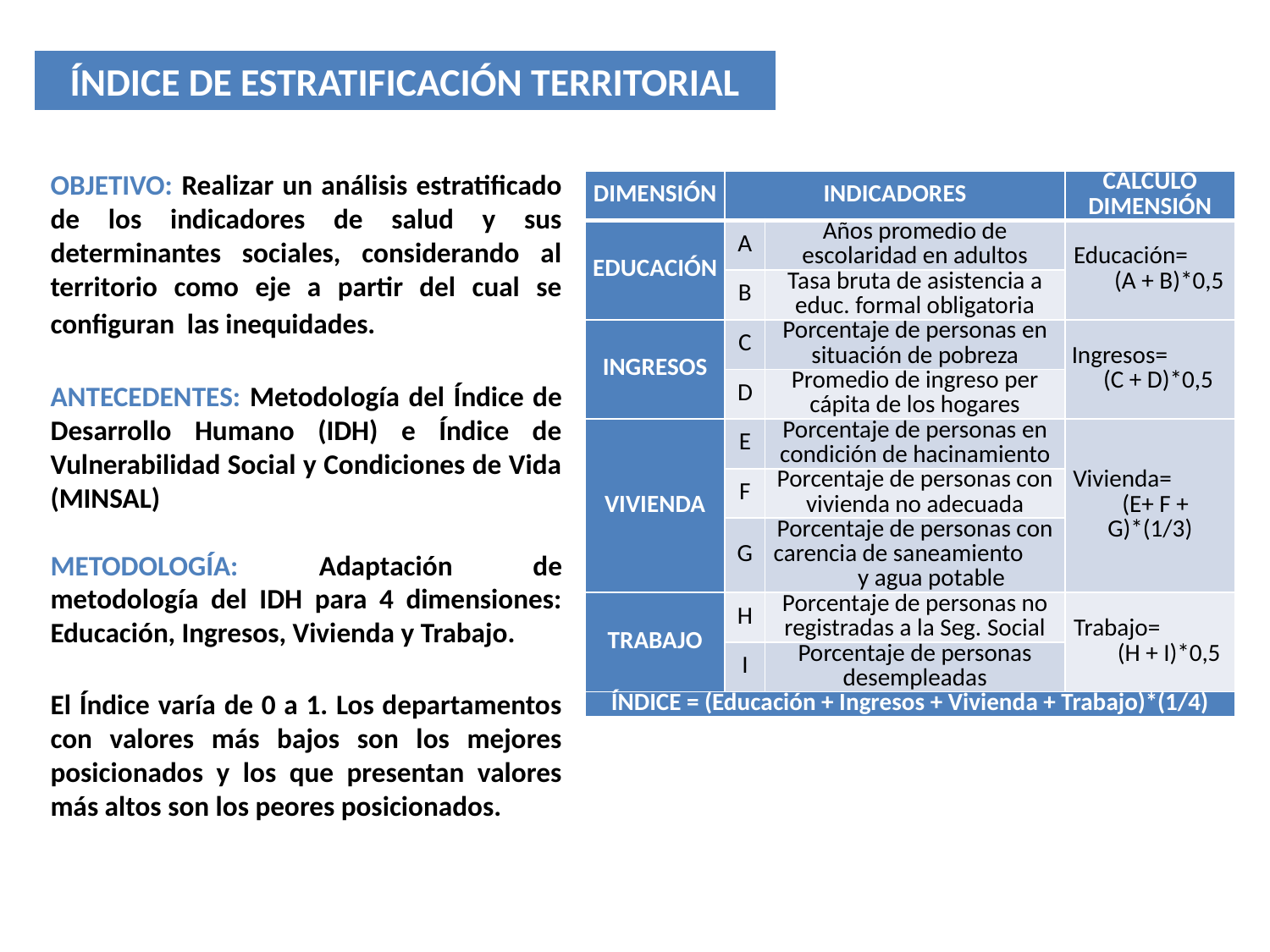

ÍNDICE DE ESTRATIFICACIÓN TERRITORIAL
OBJETIVO: Realizar un análisis estratificado de los indicadores de salud y sus determinantes sociales, considerando al territorio como eje a partir del cual se configuran  las inequidades.

ANTECEDENTES: Metodología del Índice de Desarrollo Humano (IDH) e Índice de Vulnerabilidad Social y Condiciones de Vida (MINSAL)

METODOLOGÍA: Adaptación de metodología del IDH para 4 dimensiones: Educación, Ingresos, Vivienda y Trabajo.

El Índice varía de 0 a 1. Los departamentos con valores más bajos son los mejores posicionados y los que presentan valores más altos son los peores posicionados.
| DIMENSIÓN | INDICADORES |  | CÁLCULO DIMENSIÓN |
| --- | --- | --- | --- |
| EDUCACIÓN | A | Años promedio de escolaridad en adultos | Educación= (A + B)\*0,5 |
|  | B | Tasa bruta de asistencia a educ. formal obligatoria |  |
| INGRESOS | C | Porcentaje de personas en situación de pobreza | Ingresos= (C + D)\*0,5 |
|  | D | Promedio de ingreso per cápita de los hogares |  |
| VIVIENDA | E | Porcentaje de personas en condición de hacinamiento | Vivienda= (E+ F + G)\*(1/3) |
|  | F | Porcentaje de personas con vivienda no adecuada |  |
|  | G | Porcentaje de personas con carencia de saneamiento y agua potable |  |
| TRABAJO | H | Porcentaje de personas no registradas a la Seg. Social | Trabajo= (H + I)\*0,5 |
|  | I | Porcentaje de personas desempleadas |  |
| ÍNDICE = (Educación + Ingresos + Vivienda + Trabajo)\*(1/4) |  |  |  |